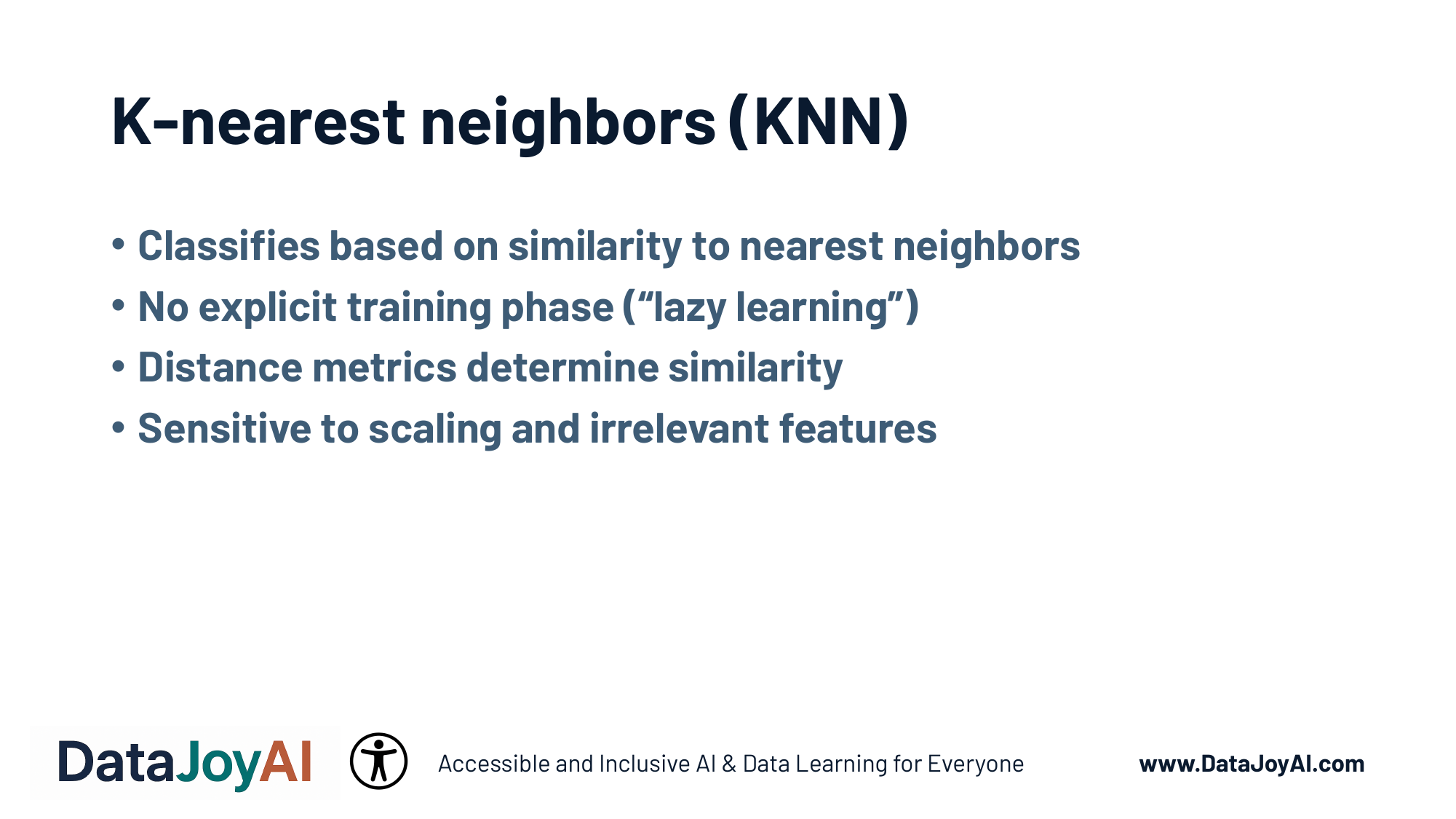

# K‑nearest neighbors (KNN)
Classifies based on similarity to nearest neighbors
No explicit training phase (“lazy learning”)
Distance metrics determine similarity
Sensitive to scaling and irrelevant features